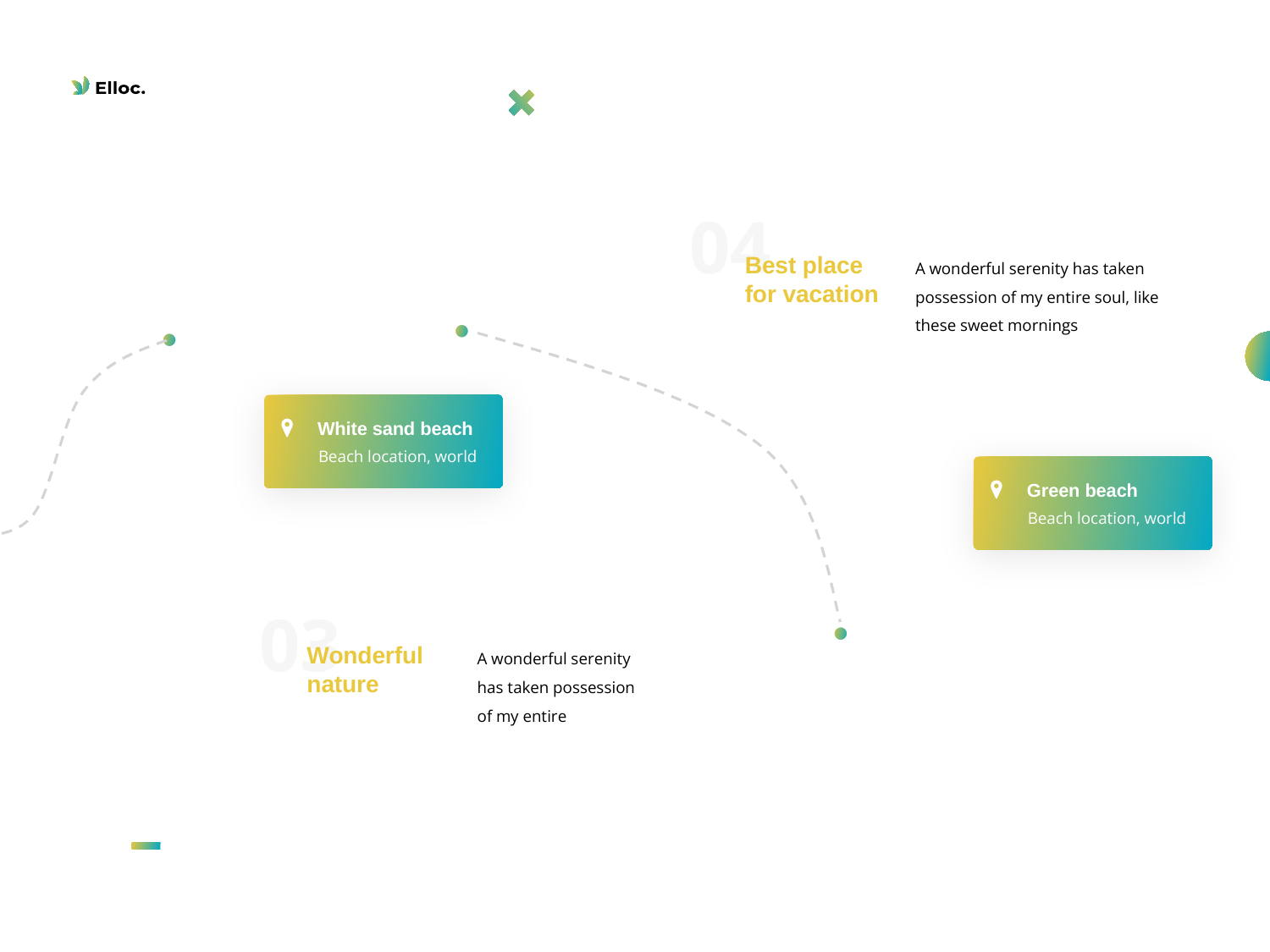

04
A wonderful serenity has taken possession of my entire soul, like these sweet mornings
Best place for vacation

White sand beach

Beach location, world

Green beach

Beach location, world

03

A wonderful serenity has taken possession of my entire
Wonderful nature